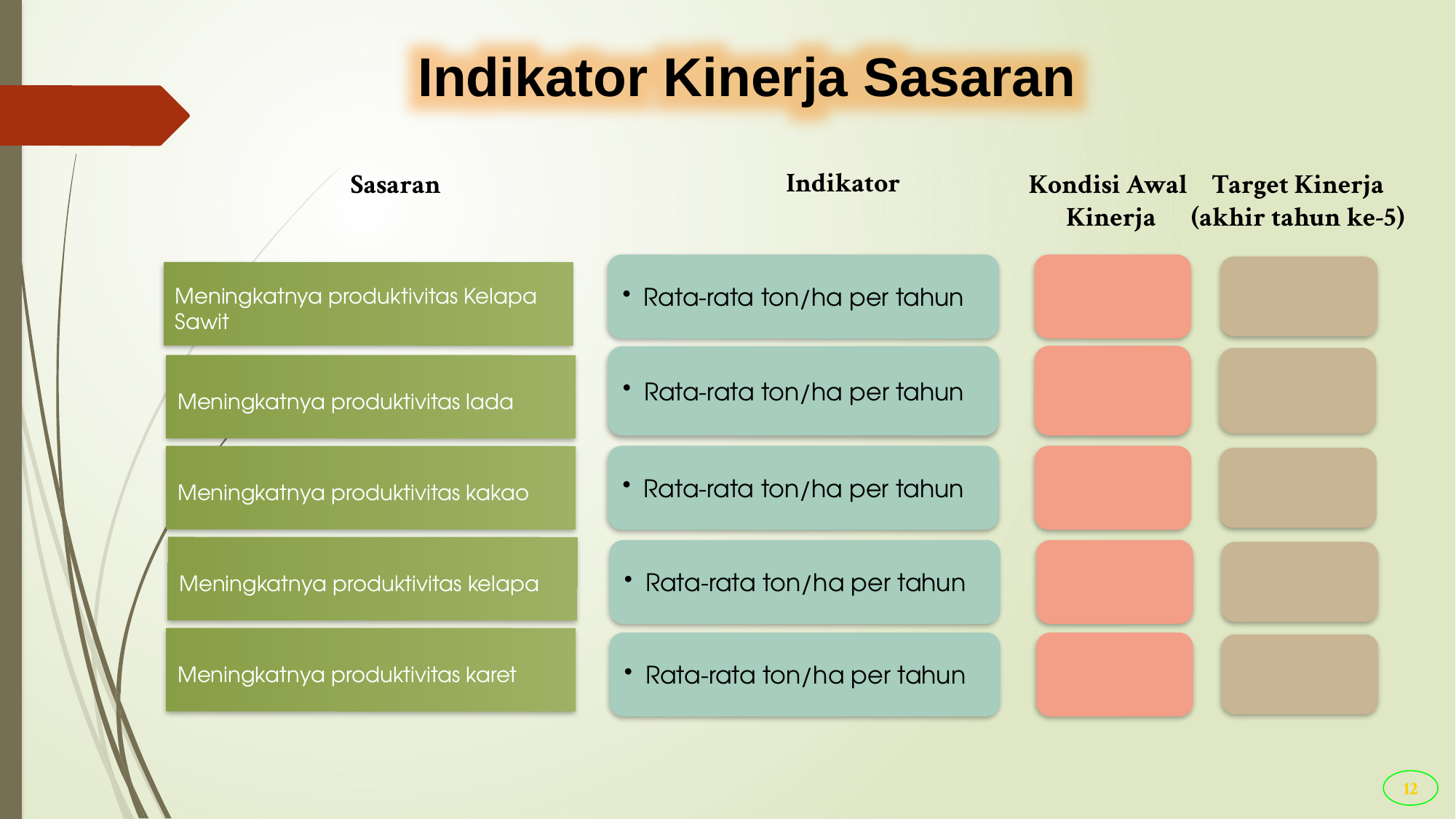

Indikator Kinerja Sasaran
Meningkatnya produktivitas Kelapa Sawit
Indikator
Kondisi Awal
Kinerja
Sasaran
Target Kinerja
(akhir tahun ke-5)
Meningkatnya produktivitas lada
Rata-rata ton/ha per tahun

Meningkatnya produktivitas kakao

Rata-rata ton/ha per tahun

Meningkatnya produktivitas kelapa
Rata-rata ton/ha per tahun

Meningkatnya produktivitas karet
Rata-rata ton/ha per tahun

Rata-rata ton/ha per tahun